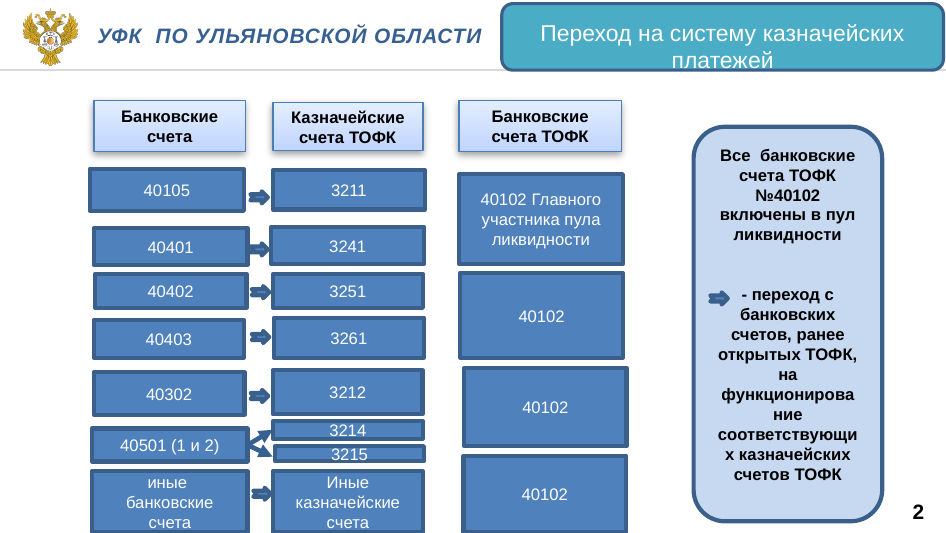

Переход на систему казначейских платежей

Уфк  по ульяновской области

|  |
| --- |
|  |
Банковские счета
Банковские счета ТОФК
Казначейские счета ТОФК
Все  банковские счета ТОФК №40102 включены в пул ликвидности

- переход с банковских счетов, ранее открытых ТОФК, на функционирование соответствующих казначейских счетов ТОФК

40105
3211
40102 Главного участника пула ликвидности

3241
40401

40102
40402
3251

3261
40403

40102
3212
40302

3214
40501 (1 и 2)
3215
40102
Иные казначейские счета
иные  банковские счета

2